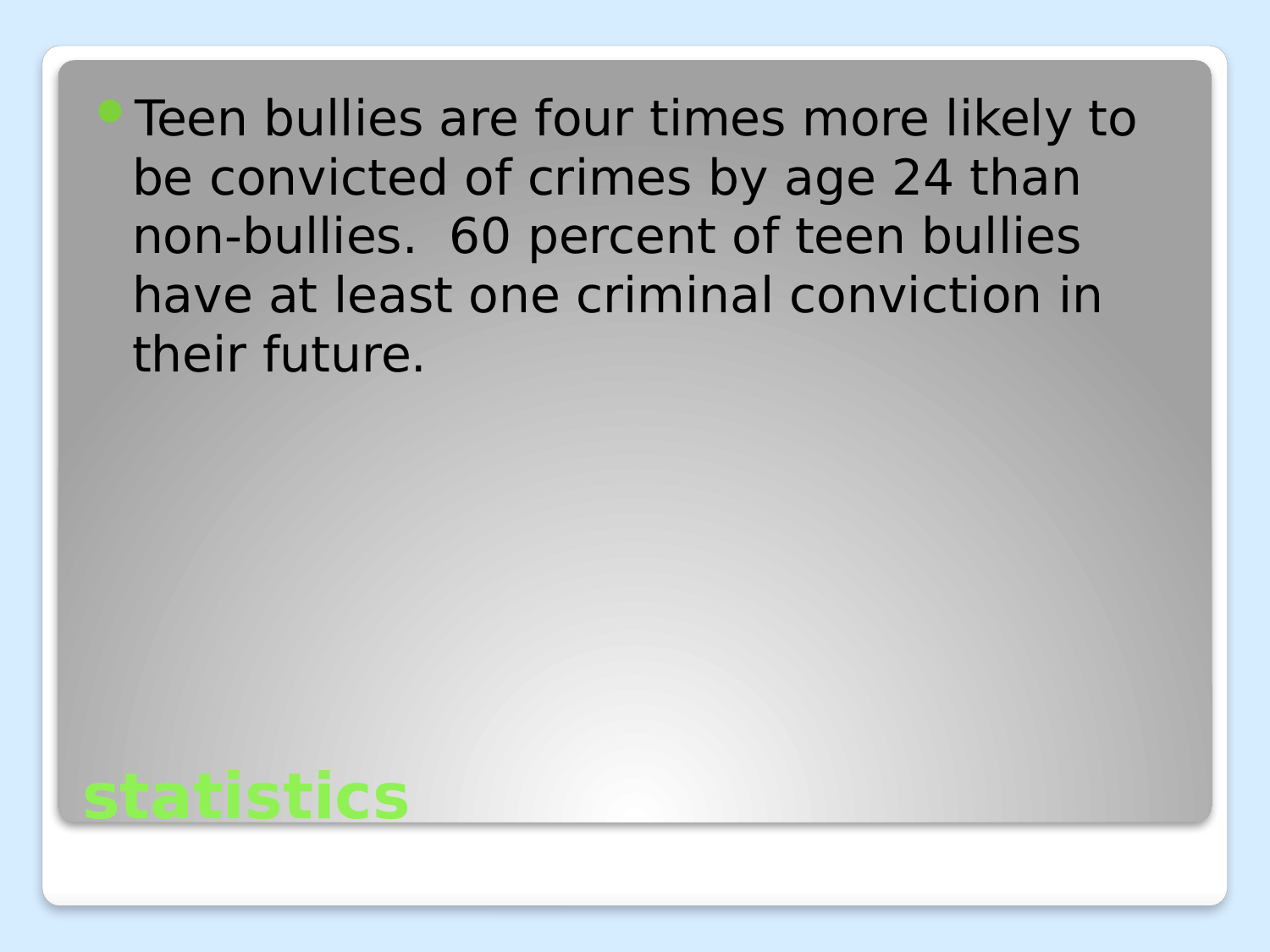

Teen bullies are four times more likely to be convicted of crimes by age 24 than non-bullies.  60 percent of teen bullies have at least one criminal conviction in their future.

# statistics